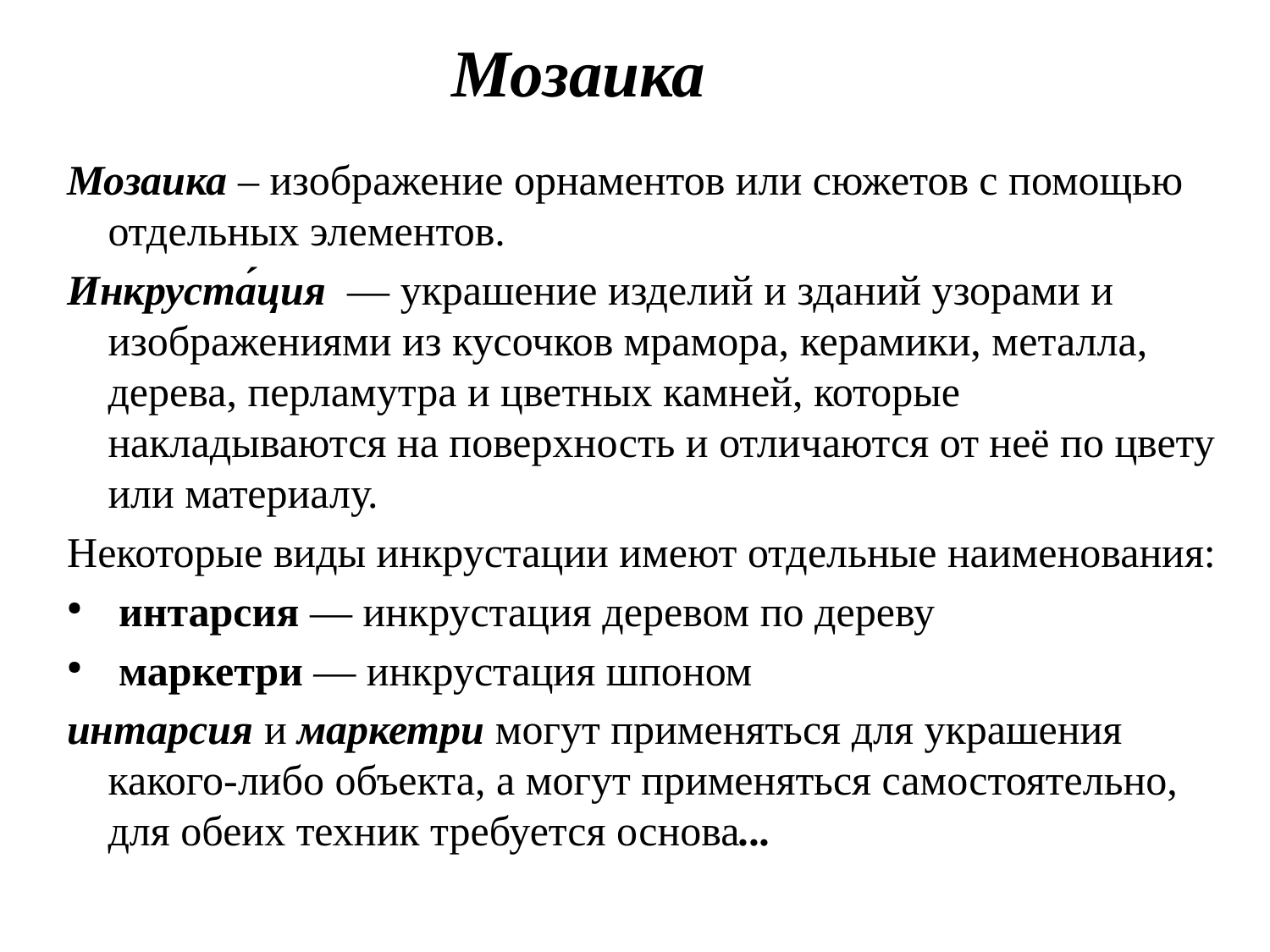

# Мозаика
Мозаика – изображение орнаментов или сюжетов с помощью отдельных элементов.
Инкруста́ция  — украшение изделий и зданий узорами и изображениями из кусочков мрамора, керамики, металла, дерева, перламутра и цветных камней, которые накладываются на поверхность и отличаются от неё по цвету или материалу.
Некоторые виды инкрустации имеют отдельные наименования:
 интарсия — инкрустация деревом по дереву
 маркетри — инкрустация шпоном
интарсия и маркетри могут применяться для украшения какого-либо объекта, а могут применяться самостоятельно, для обеих техник требуется основа...